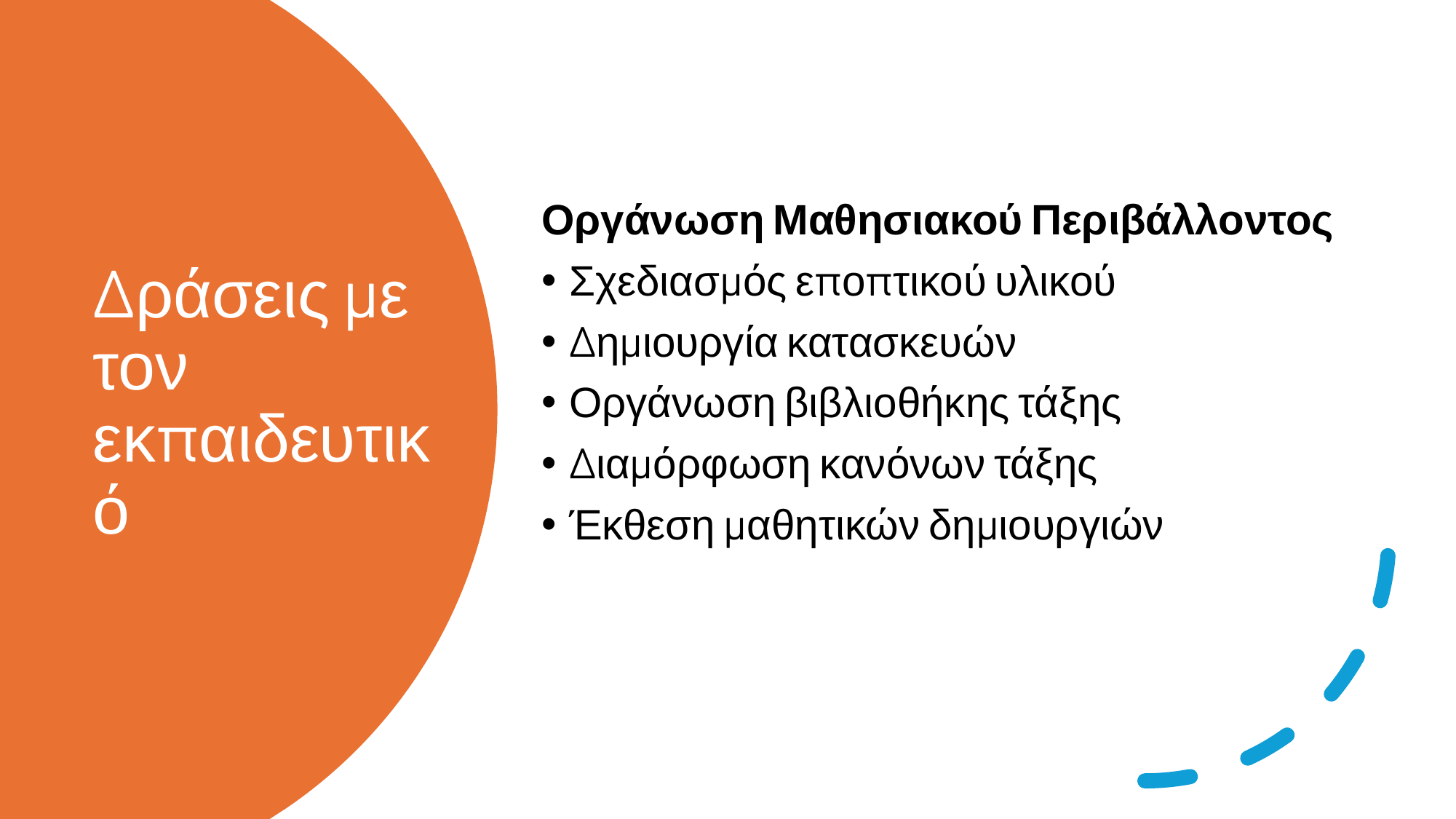

Οργάνωση Μαθησιακού Περιβάλλοντος
Σχεδιασμός εποπτικού υλικού
Δημιουργία κατασκευών
Οργάνωση βιβλιοθήκης τάξης
Διαμόρφωση κανόνων τάξης
Έκθεση μαθητικών δημιουργιών

# Δράσεις με τον εκπαιδευτικό